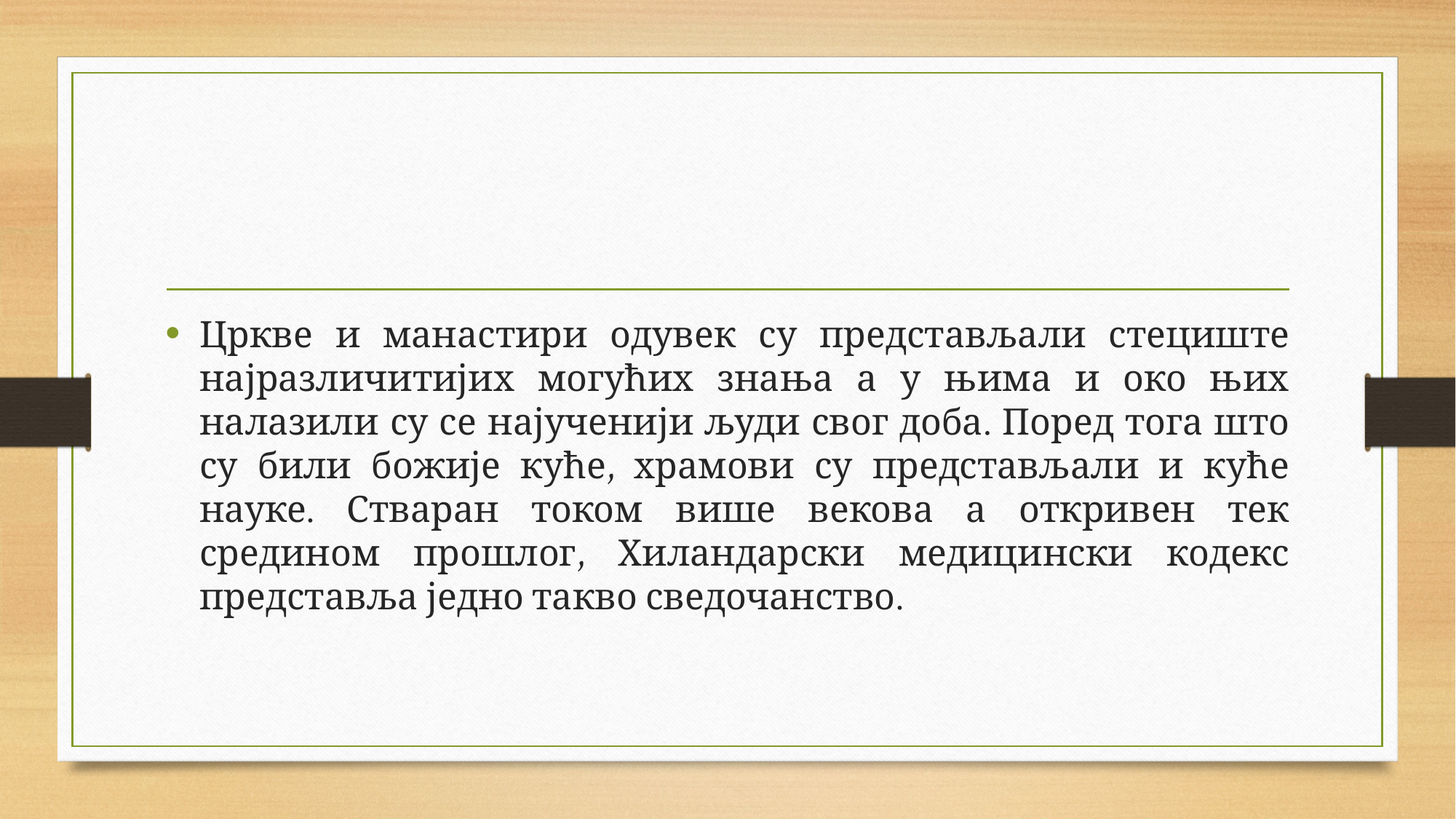

Цркве и манастири одувек су представљали стециште најразличитијих могућих знања а у њима и око њих налазили су се најученији људи свог доба. Поред тога што су били божије куће, храмови су представљали и куће науке. Стваран током више векова а откривен тек средином прошлог, Хиландарски медицински кодекс представља једно такво сведочанство.